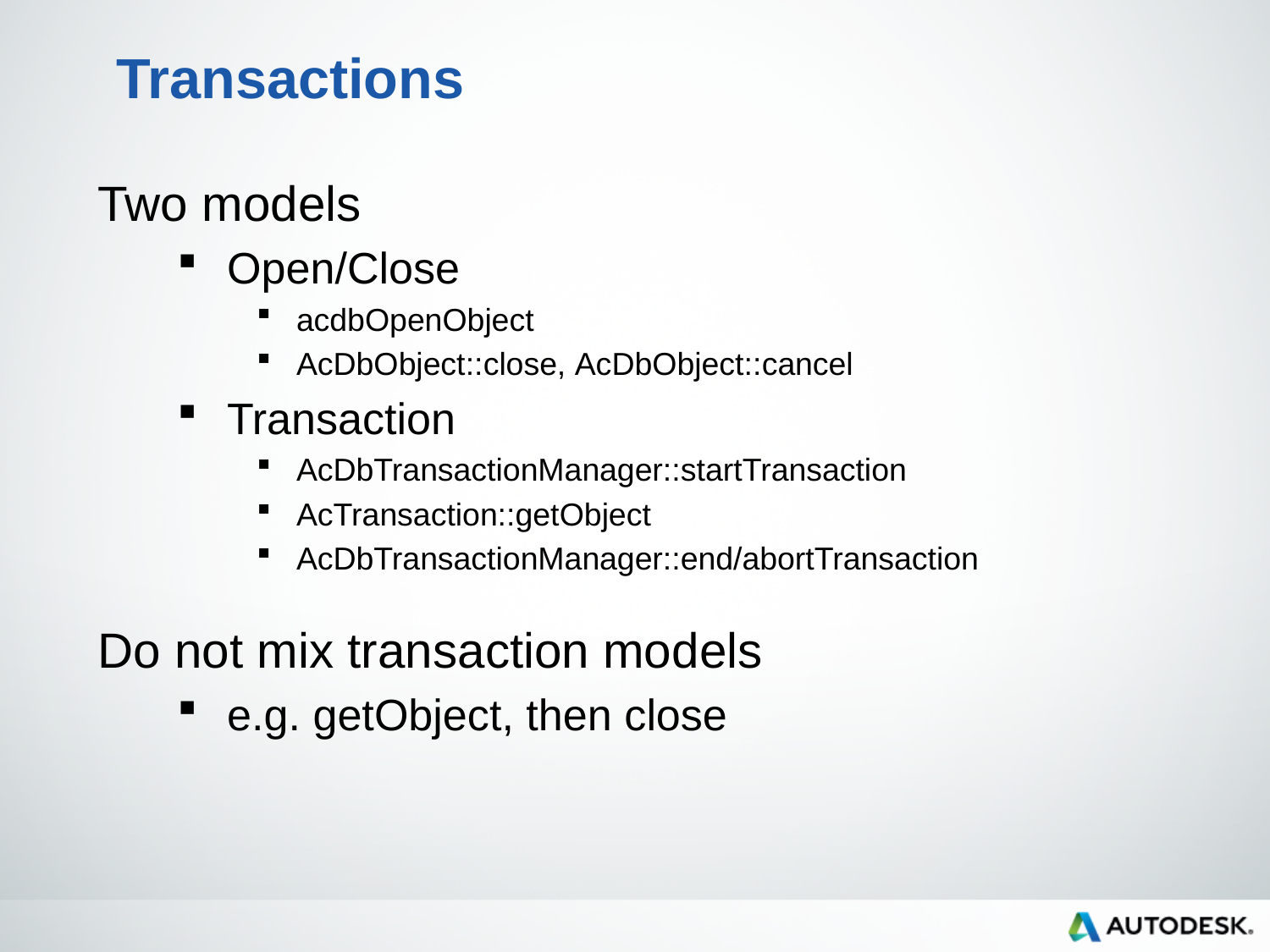

# Transactions
Two models
Open/Close
acdbOpenObject
AcDbObject::close, AcDbObject::cancel
Transaction
AcDbTransactionManager::startTransaction
AcTransaction::getObject
AcDbTransactionManager::end/abortTransaction

Do not mix transaction models
e.g. getObject, then close